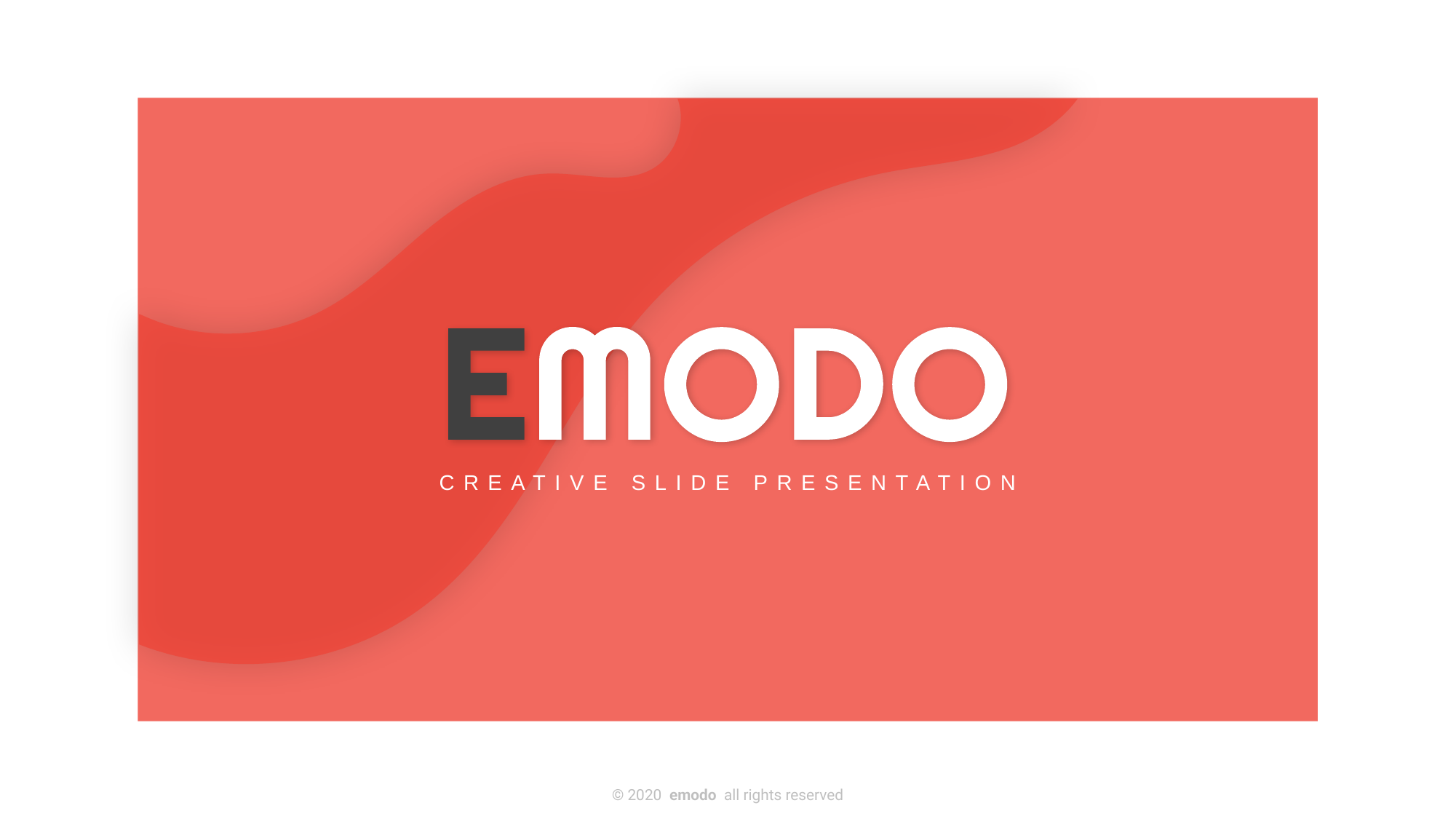

CREATIVE SLIDE PRESENTATION

© 2020  emodo  all rights reserved